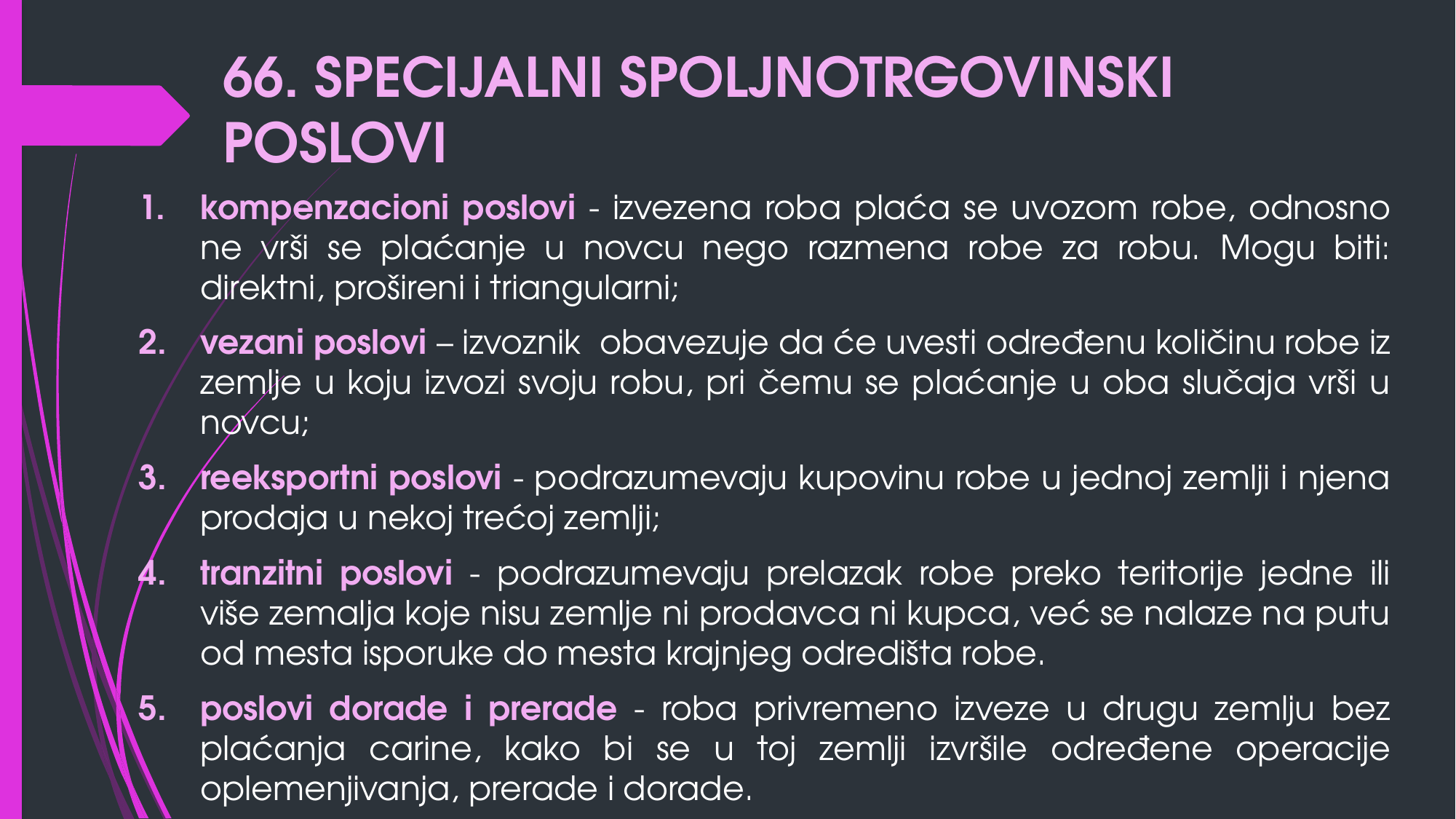

# 66. SPECIJALNI SPOLJNOTRGOVINSKI POSLOVI

kompenzacioni poslovi - izvezena roba plaća se uvozom robe, odnosno ne vrši se plaćanje u novcu nego razmena robe za robu. Mogu biti: direktni, prošireni i triangularni;
vezani poslovi – izvoznik  obavezuje da će uvesti određenu količinu robe iz zemlje u koju izvozi svoju robu, pri čemu se plaćanje u oba slučaja vrši u novcu;
reeksportni poslovi - podrazumevaju kupovinu robe u jednoj zemlji i njena prodaja u nekoj trećoj zemlji;
tranzitni poslovi - podrazumevaju prelazak robe preko teritorije jedne ili više zemalja koje nisu zemlje ni prodavca ni kupca, već se nalaze na putu od mesta isporuke do mesta krajnjeg odredišta robe.
poslovi dorade i prerade - roba privremeno izveze u drugu zemlju bez plaćanja carine, kako bi se u toj zemlji izvršile određene operacije oplemenjivanja, prerade i dorade.